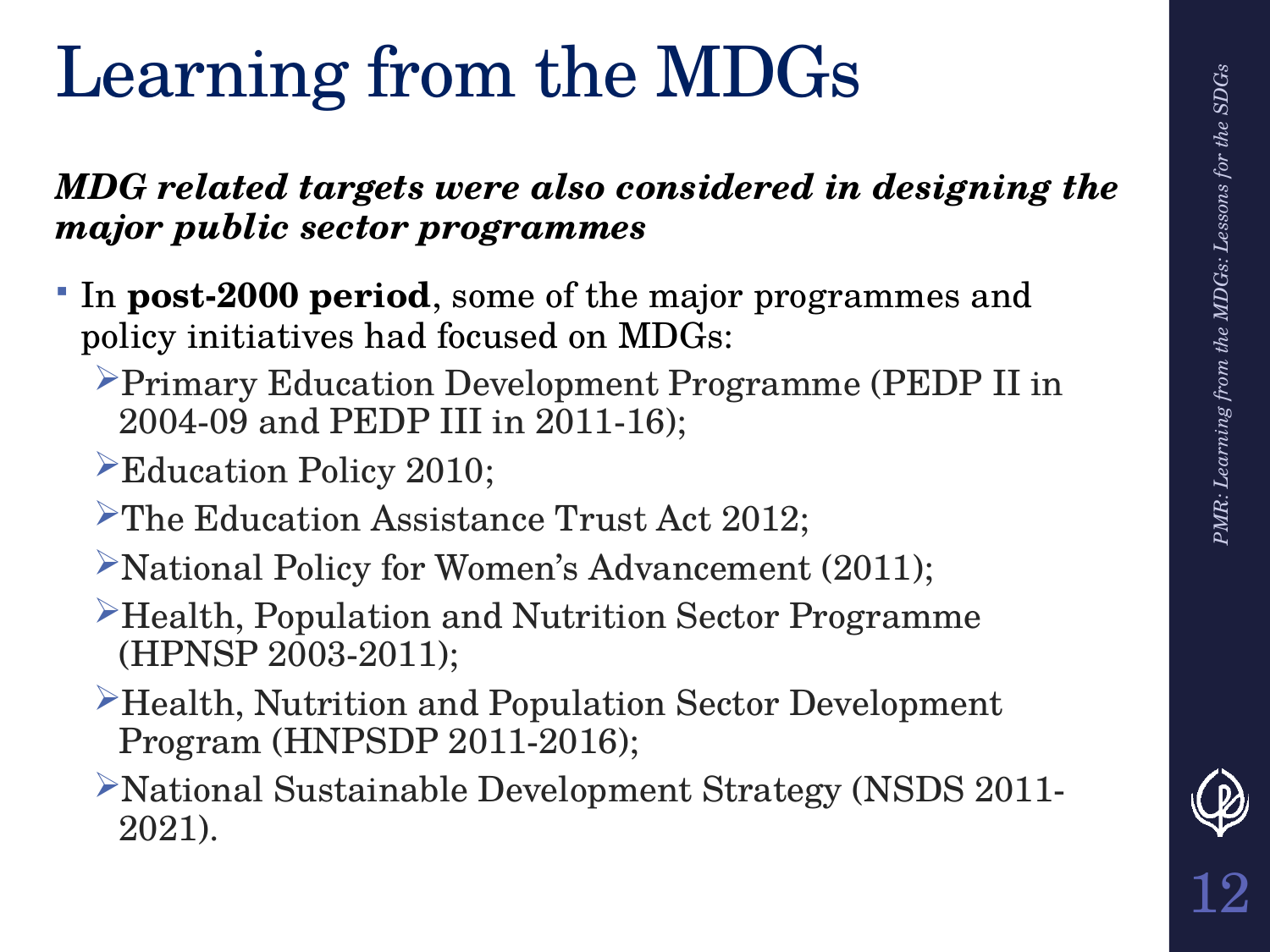

# Learning from the MDGs
MDG related targets were also considered in designing the major public sector programmes
In post-2000 period, some of the major programmes and policy initiatives had focused on MDGs:
Primary Education Development Programme (PEDP II in 2004-09 and PEDP III in 2011-16);
Education Policy 2010;
The Education Assistance Trust Act 2012;
National Policy for Women’s Advancement (2011);
Health, Population and Nutrition Sector Programme (HPNSP 2003-2011);
Health, Nutrition and Population Sector Development Program (HNPSDP 2011-2016);
National Sustainable Development Strategy (NSDS 2011-2021).

PMR: Learning from the MDGs: Lessons for the SDGs
12